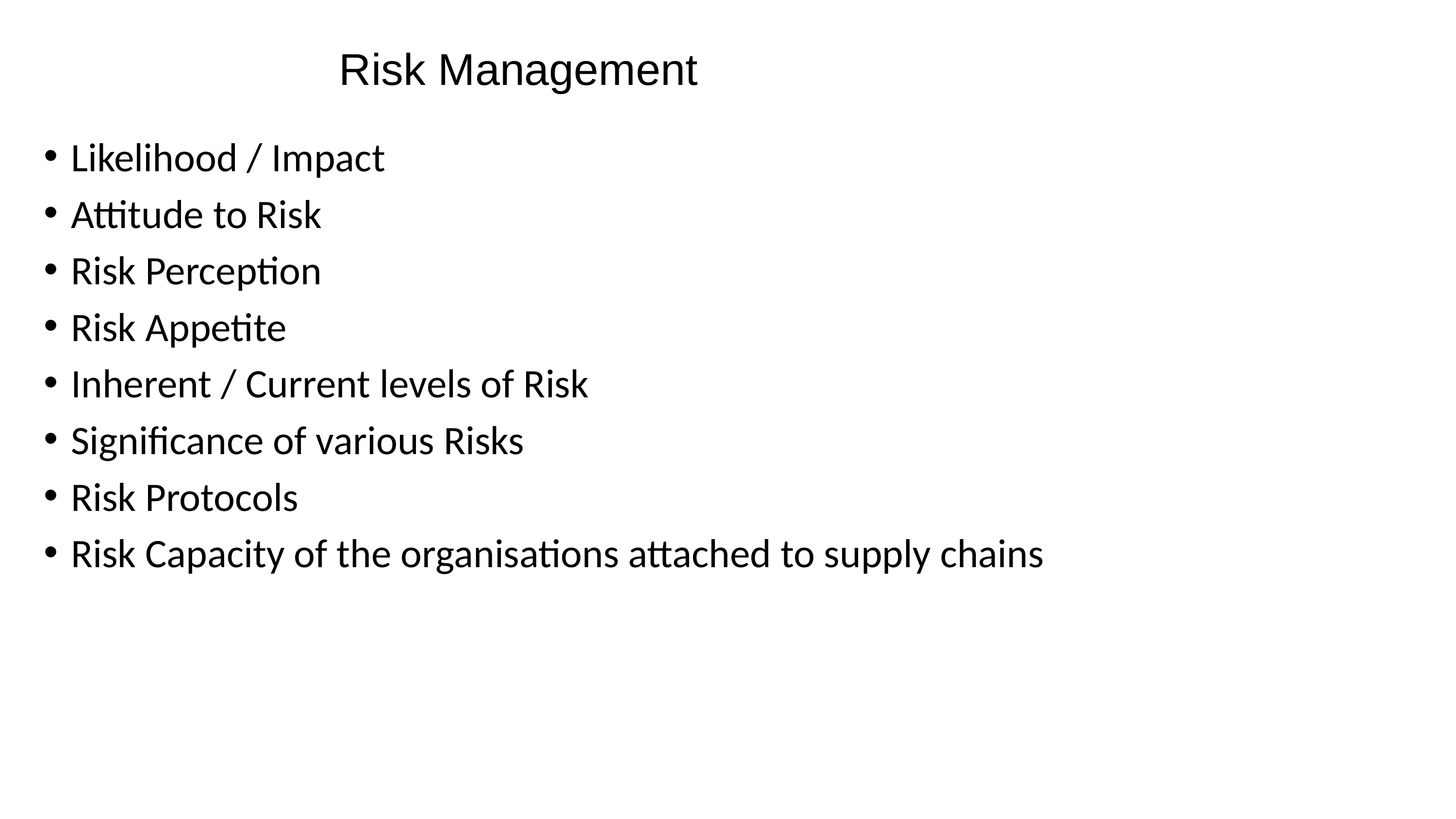

# Risk Management
Likelihood / Impact
Attitude to Risk
Risk Perception
Risk Appetite
Inherent / Current levels of Risk
Significance of various Risks
Risk Protocols
Risk Capacity of the organisations attached to supply chains